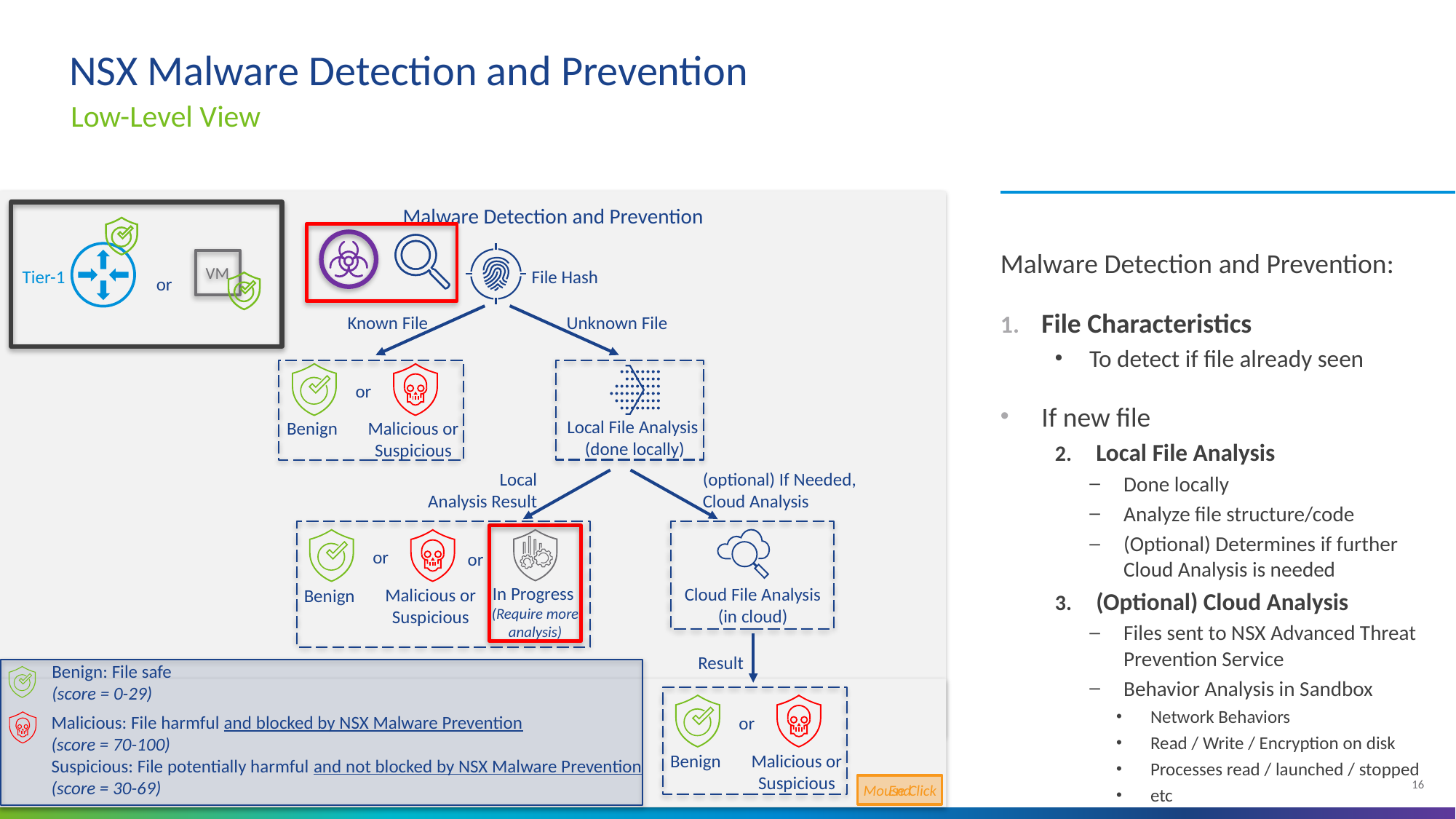

# NSX Malware Detection and Prevention
Low-Level View
Malware Detection and Prevention:
File Characteristics
To detect if file already seen
If new file
Local File Analysis
Done locally
Analyze file structure/code
(Optional) Determines if further Cloud Analysis is needed
(Optional) Cloud Analysis
Files sent to NSX Advanced Threat Prevention Service
Behavior Analysis in Sandbox
Network Behaviors
Read / Write / Encryption on disk
Processes read / launched / stopped
etc

Malware Detection and Prevention

Tier-1

File Hash
VM

or
Unknown File
Known File

or
Benign
Malicious or
Suspicious

Local File Analysis
(done locally)
Local
Analysis Result

or
or
In Progress
(Require more
analysis)
Benign
Malicious or
Suspicious
(optional) If Needed,
Cloud Analysis

Cloud File Analysis
(in cloud)

Result

or
Benign
Malicious or
Suspicious

Benign: File safe
(score = 0-29)

Malicious: File harmful and blocked by NSX Malware Prevention
(score = 70-100)
Suspicious: File potentially harmful and not blocked by NSX Malware Prevention (score = 30-69)

Mouse Click
End